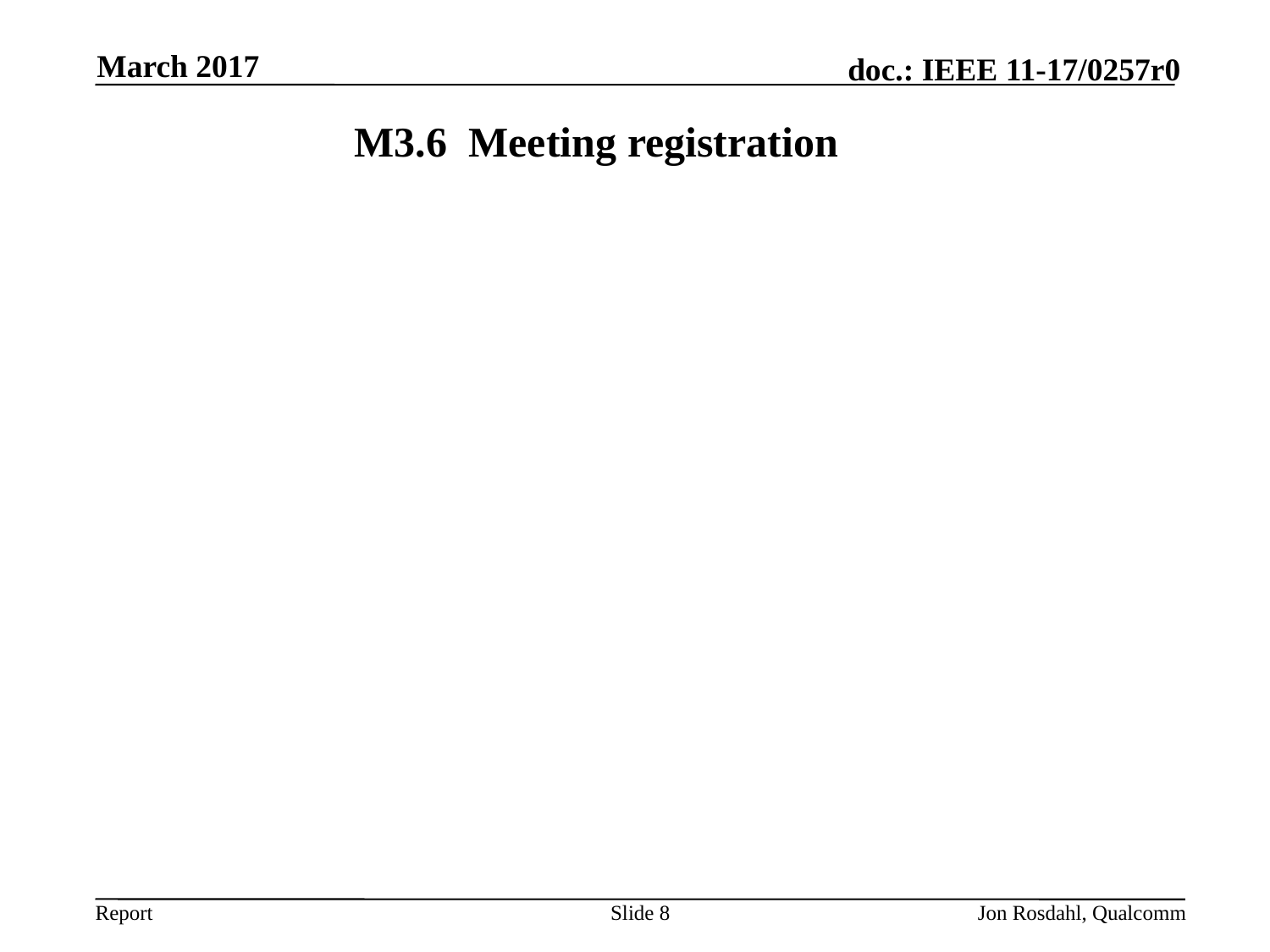

March 2017
# M3.6  Meeting registration
Slide 8
Jon Rosdahl, Qualcomm